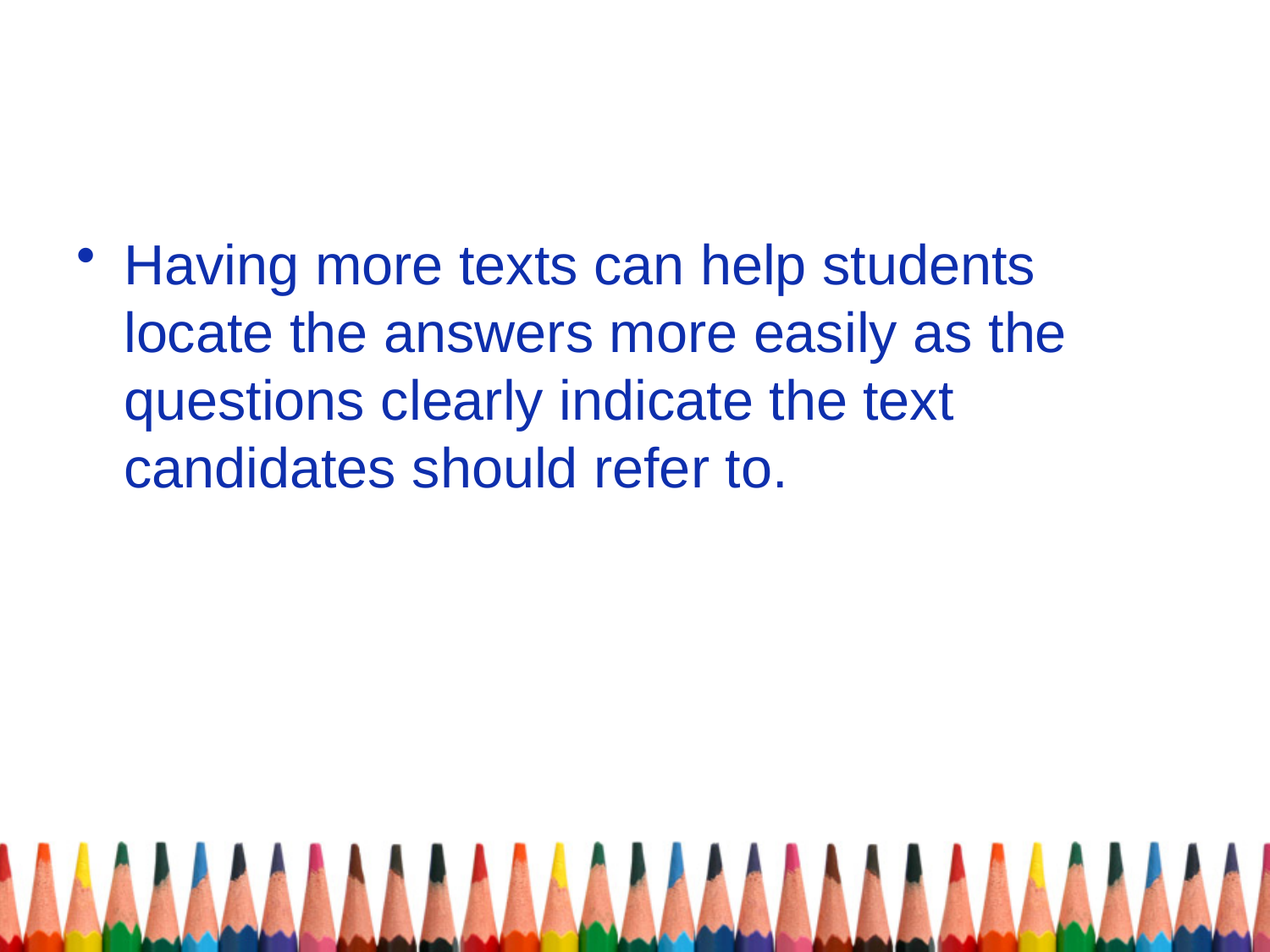

#
Having more texts can help students locate the answers more easily as the questions clearly indicate the text candidates should refer to.